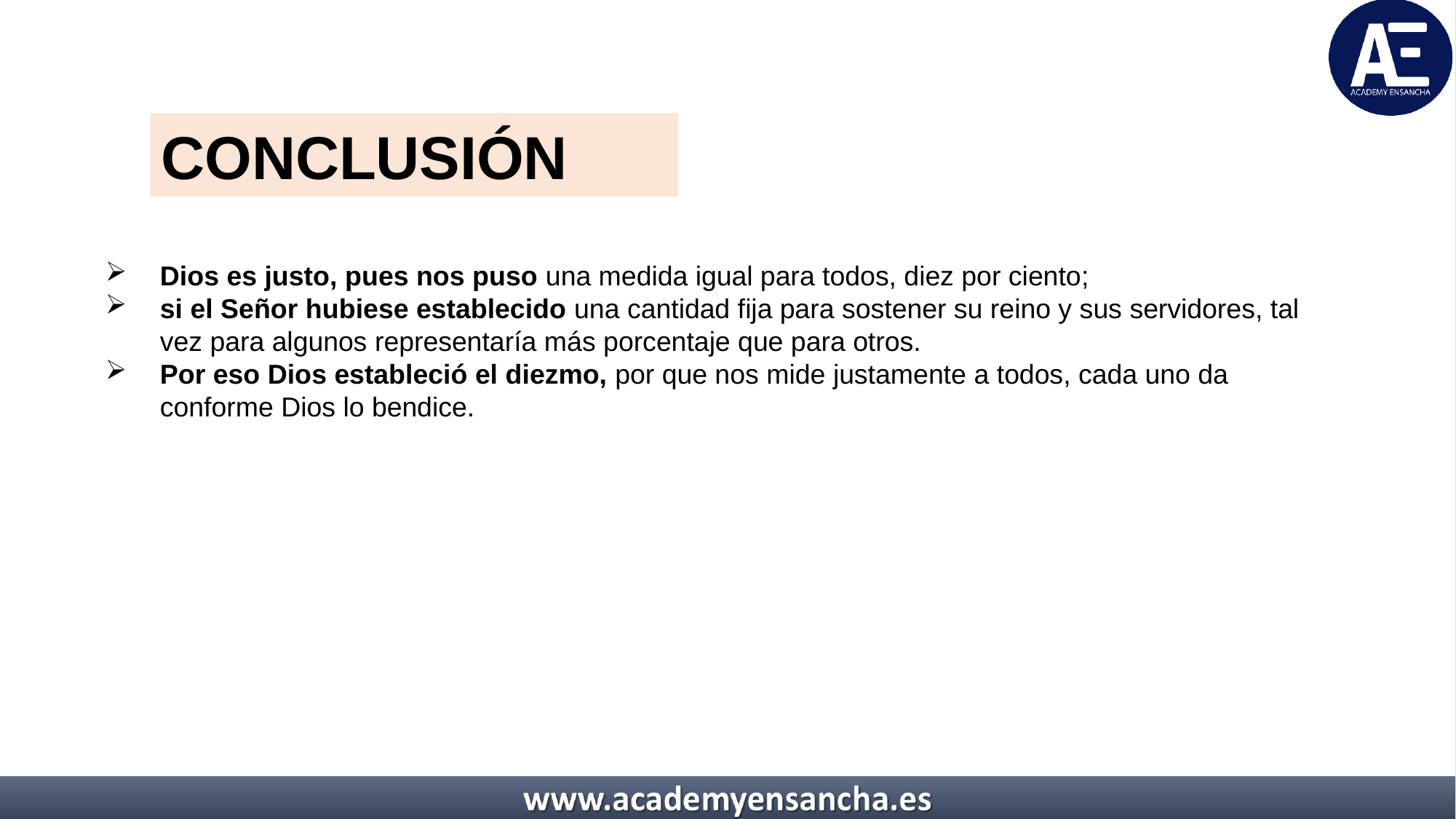

CONCLUSIÓN
Dios es justo, pues nos puso una medida igual para todos, diez por ciento;
si el Señor hubiese establecido una cantidad fija para sostener su reino y sus servidores, tal vez para algunos representaría más porcentaje que para otros.
Por eso Dios estableció el diezmo, por que nos mide justamente a todos, cada uno da conforme Dios lo bendice.